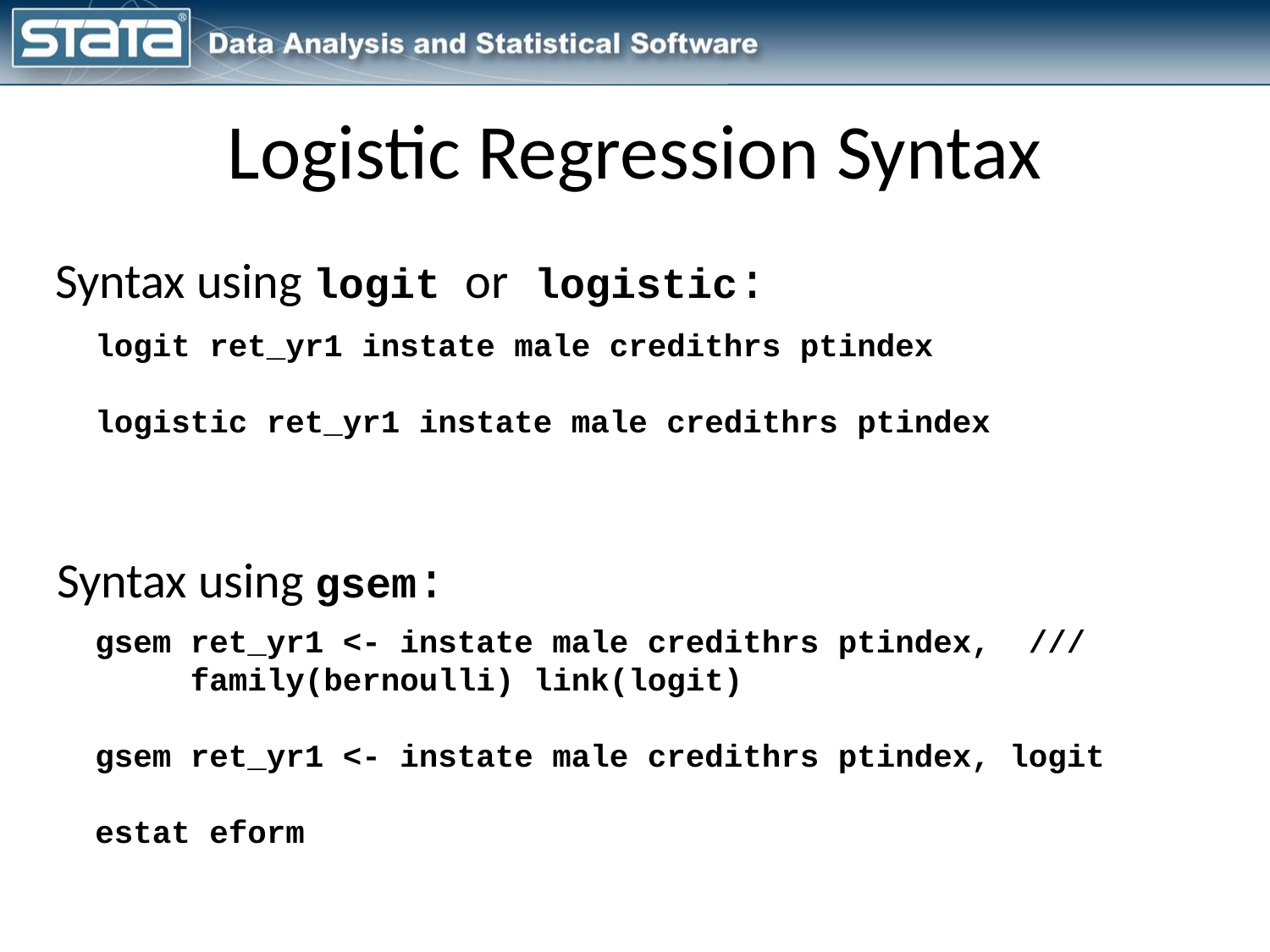

# Logistic Regression Syntax
Syntax using logit or logistic:
logit ret_yr1 instate male credithrs ptindex

logistic ret_yr1 instate male credithrs ptindex
Syntax using gsem:
gsem ret_yr1 <- instate male credithrs ptindex,  ///
     family(bernoulli) link(logit)

gsem ret_yr1 <- instate male credithrs ptindex, logit

estat eform